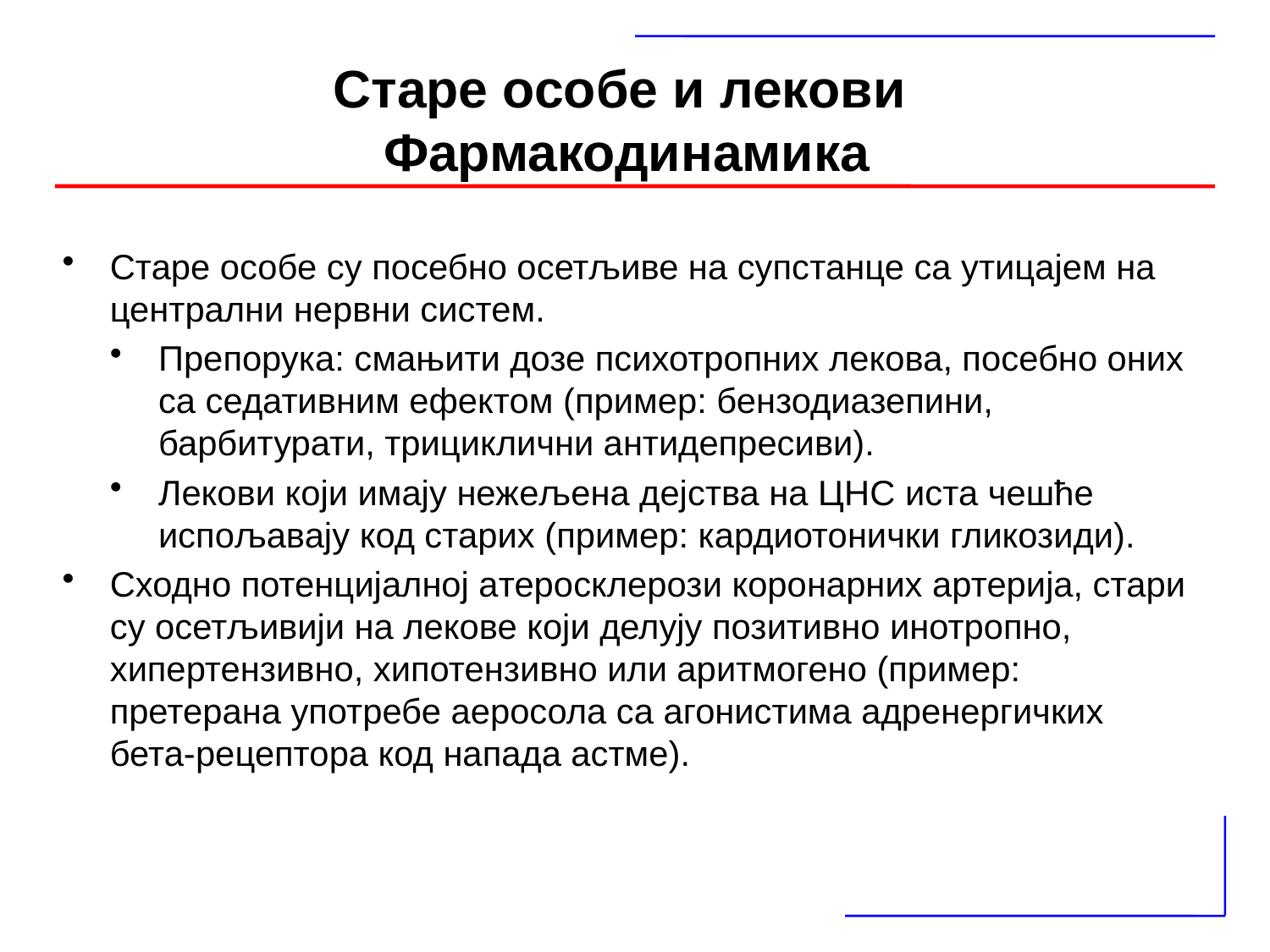

Старе особе и лекови
Фармакодинамика
Старе особе су посебно осетљиве на супстанце са утицајем на централни нервни систем.
Препорука: смањити дозе психотропних лекова, посебно оних са седативним ефектом (пример: бензодиазепини, барбитурати, трициклични антидепресиви).
Лекови који имају нежељена дејства на ЦНС иста чешће испољавају код старих (пример: кардиотонички гликозиди).
Сходно потенцијалној атеросклерози коронарних артерија, стари су осетљивији на лекове који делују позитивно инотропно, хипертензивно, хипотензивно или аритмогено (пример: претерана употребе аеросола са агонистима адренергичких бета-рецептора код напада астме).